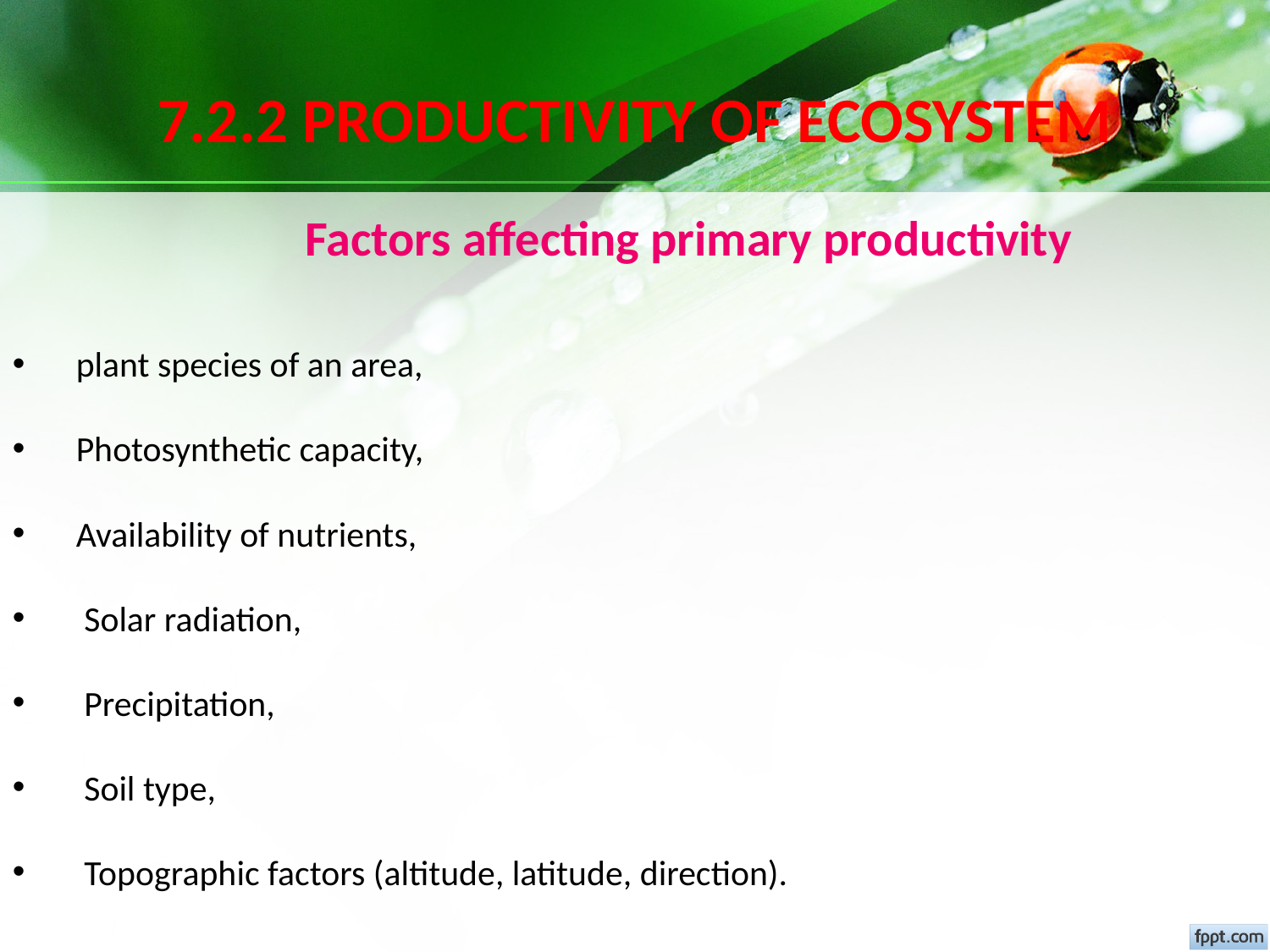

7.2.2 PRODUCTIVITY OF ECOSYSTEM
	Factors affecting primary productivity

plant species of an area,

Photosynthetic capacity,

Availability of nutrients,

 Solar radiation,

 Precipitation,

 Soil type,

 Topographic factors (altitude, latitude, direction).